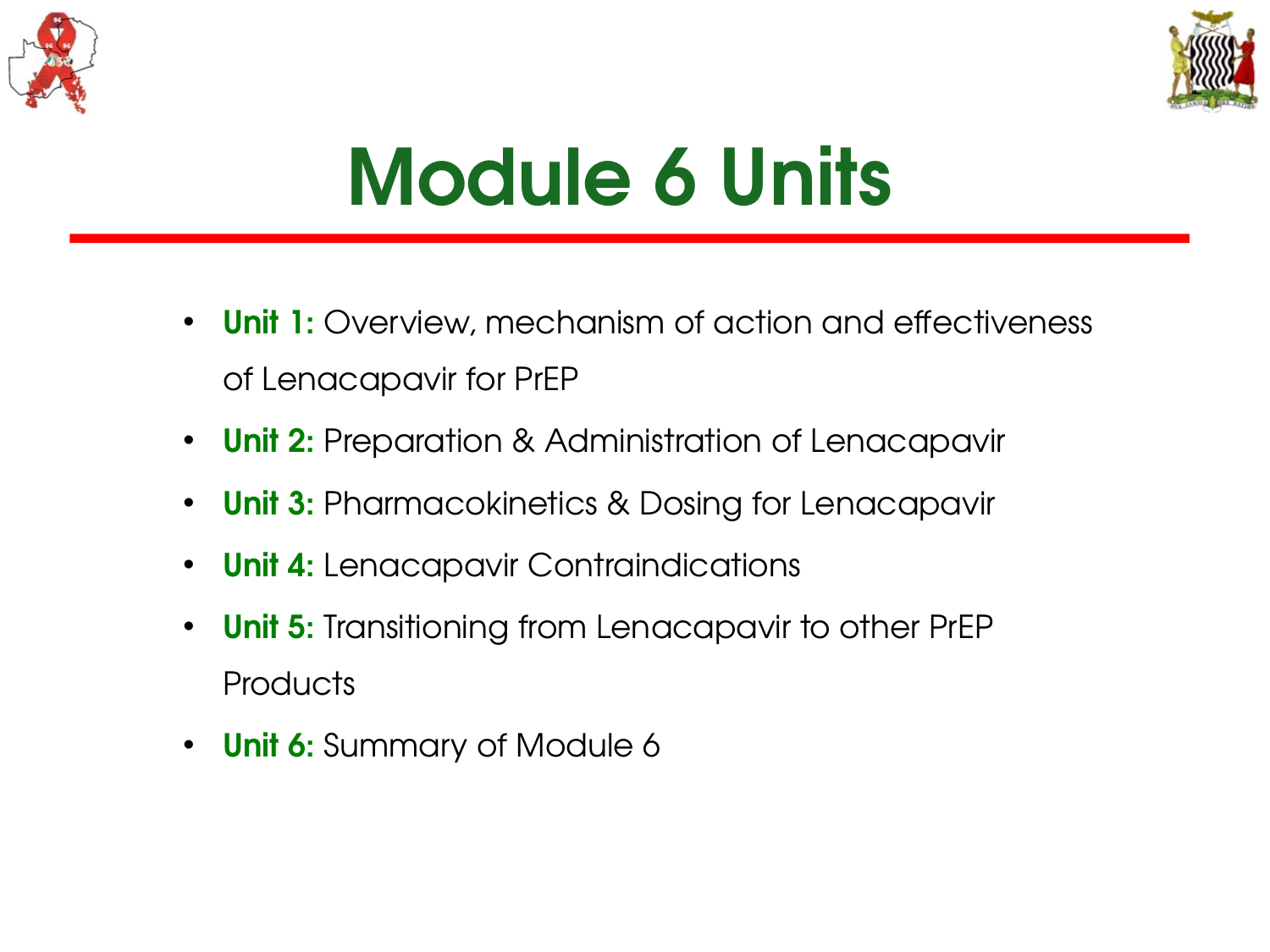

# Module 6 Units
Unit 1: Overview, mechanism of action and effectiveness of Lenacapavir for PrEP
Unit 2: Preparation & Administration of Lenacapavir
Unit 3: Pharmacokinetics & Dosing for Lenacapavir
Unit 4: Lenacapavir Contraindications
Unit 5: Transitioning from Lenacapavir to other PrEP Products
Unit 6: Summary of Module 6